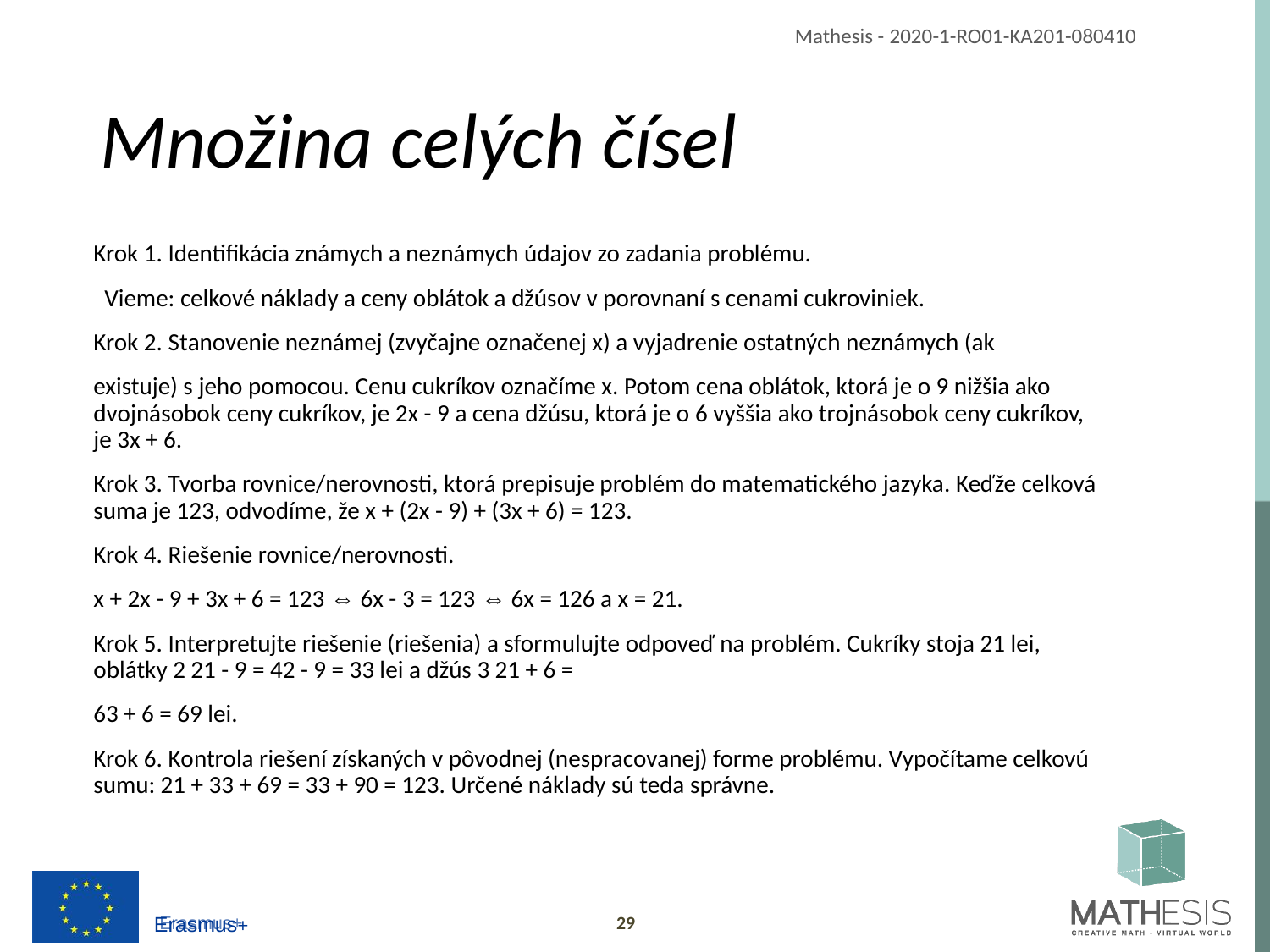

# Množina celých čísel
Krok 1. Identifikácia známych a neznámych údajov zo zadania problému.
  Vieme: celkové náklady a ceny oblátok a džúsov v porovnaní s cenami cukroviniek.
Krok 2. Stanovenie neznámej (zvyčajne označenej x) a vyjadrenie ostatných neznámych (ak
existuje) s jeho pomocou. Cenu cukríkov označíme x. Potom cena oblátok, ktorá je o 9 nižšia ako dvojnásobok ceny cukríkov, je 2x - 9 a cena džúsu, ktorá je o 6 vyššia ako trojnásobok ceny cukríkov, je 3x + 6.
Krok 3. Tvorba rovnice/nerovnosti, ktorá prepisuje problém do matematického jazyka. Keďže celková suma je 123, odvodíme, že x + (2x - 9) + (3x + 6) = 123.
Krok 4. Riešenie rovnice/nerovnosti.
x + 2x - 9 + 3x + 6 = 123 ⇔ 6x - 3 = 123 ⇔ 6x = 126 a x = 21.
Krok 5. Interpretujte riešenie (riešenia) a sformulujte odpoveď na problém. Cukríky stoja 21 lei, oblátky 2 21 - 9 = 42 - 9 = 33 lei a džús 3 21 + 6 =
63 + 6 = 69 lei.
Krok 6. Kontrola riešení získaných v pôvodnej (nespracovanej) forme problému. Vypočítame celkovú sumu: 21 + 33 + 69 = 33 + 90 = 123. Určené náklady sú teda správne.